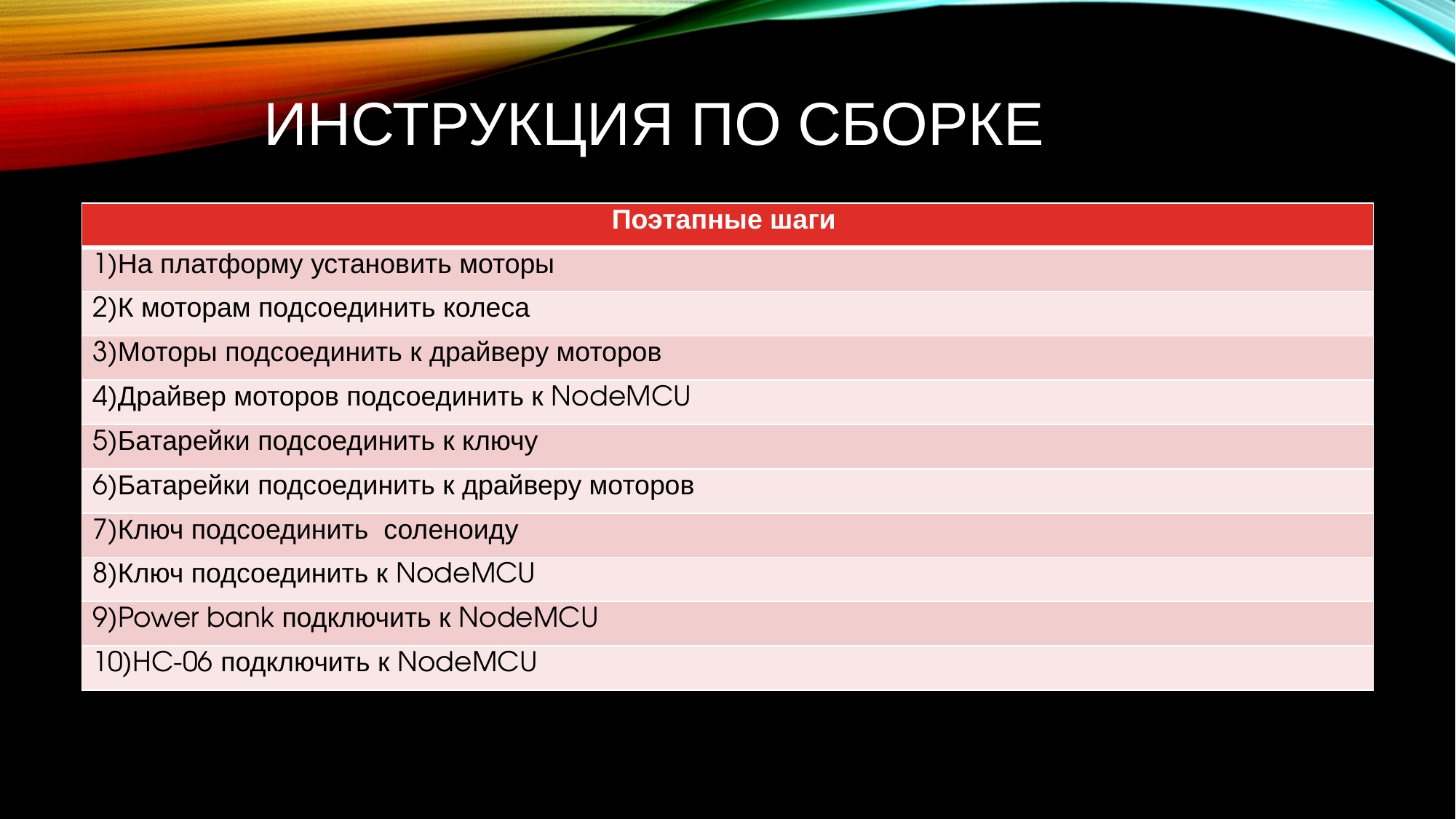

# Инструкция по сборке
| Поэтапные шаги |
| --- |
| 1)На платформу установить моторы |
| 2)К моторам подсоединить колеса |
| 3)Моторы подсоединить к драйверу моторов |
| 4)Драйвер моторов подсоединить к NodeMCU |
| 5)Батарейки подсоединить к ключу |
| 6)Батарейки подсоединить к драйверу моторов |
| 7)Ключ подсоединить соленоиду |
| 8)Ключ подсоединить к NodeMCU |
| 9)Power bank подключить к NodeMCU |
| 10)HC-06 подключить к NodeMCU |